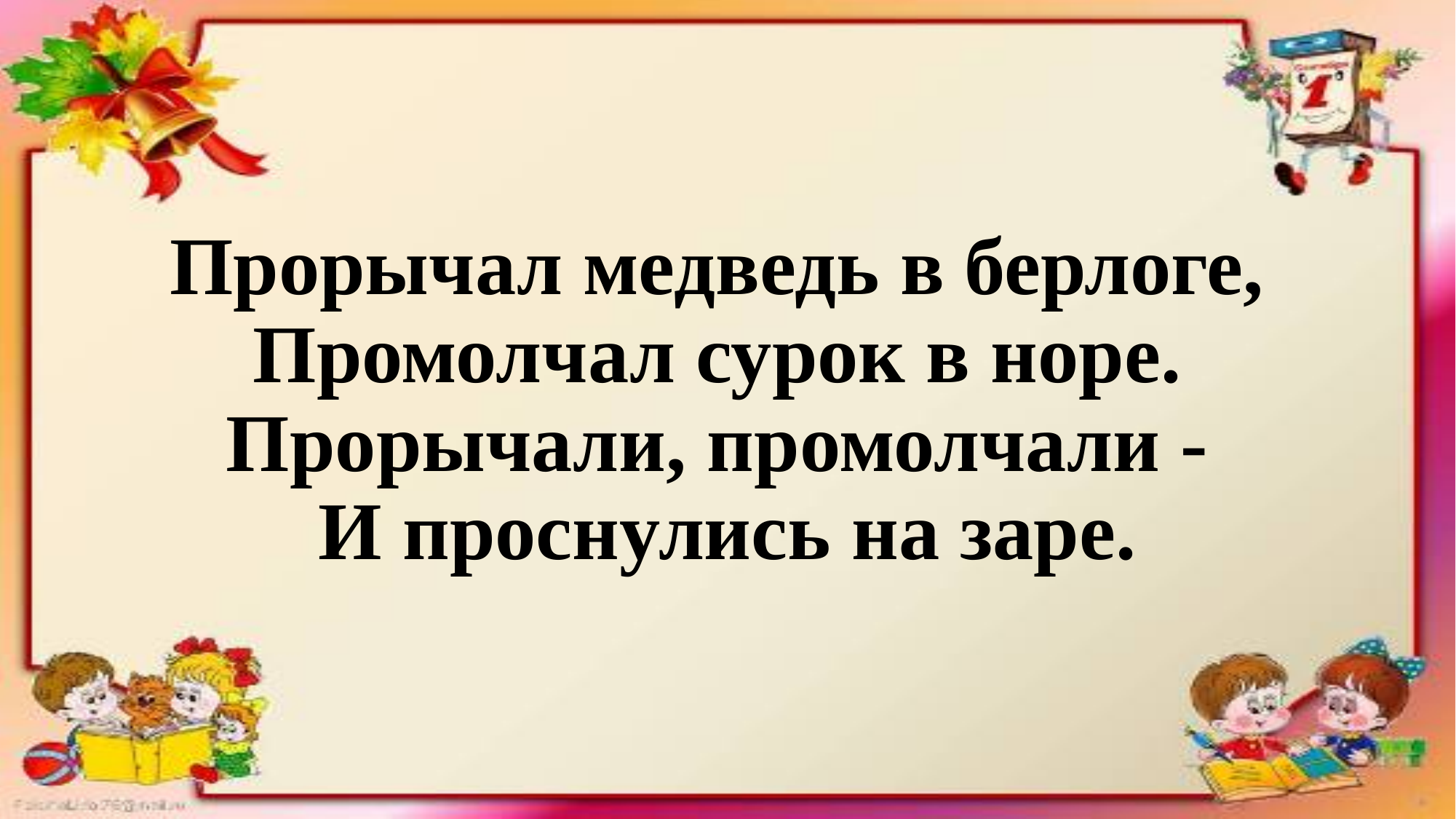

Прорычал медведь в берлоге, 
Промолчал сурок в норе. 
Прорычали, промолчали - 
И проснулись на заре.